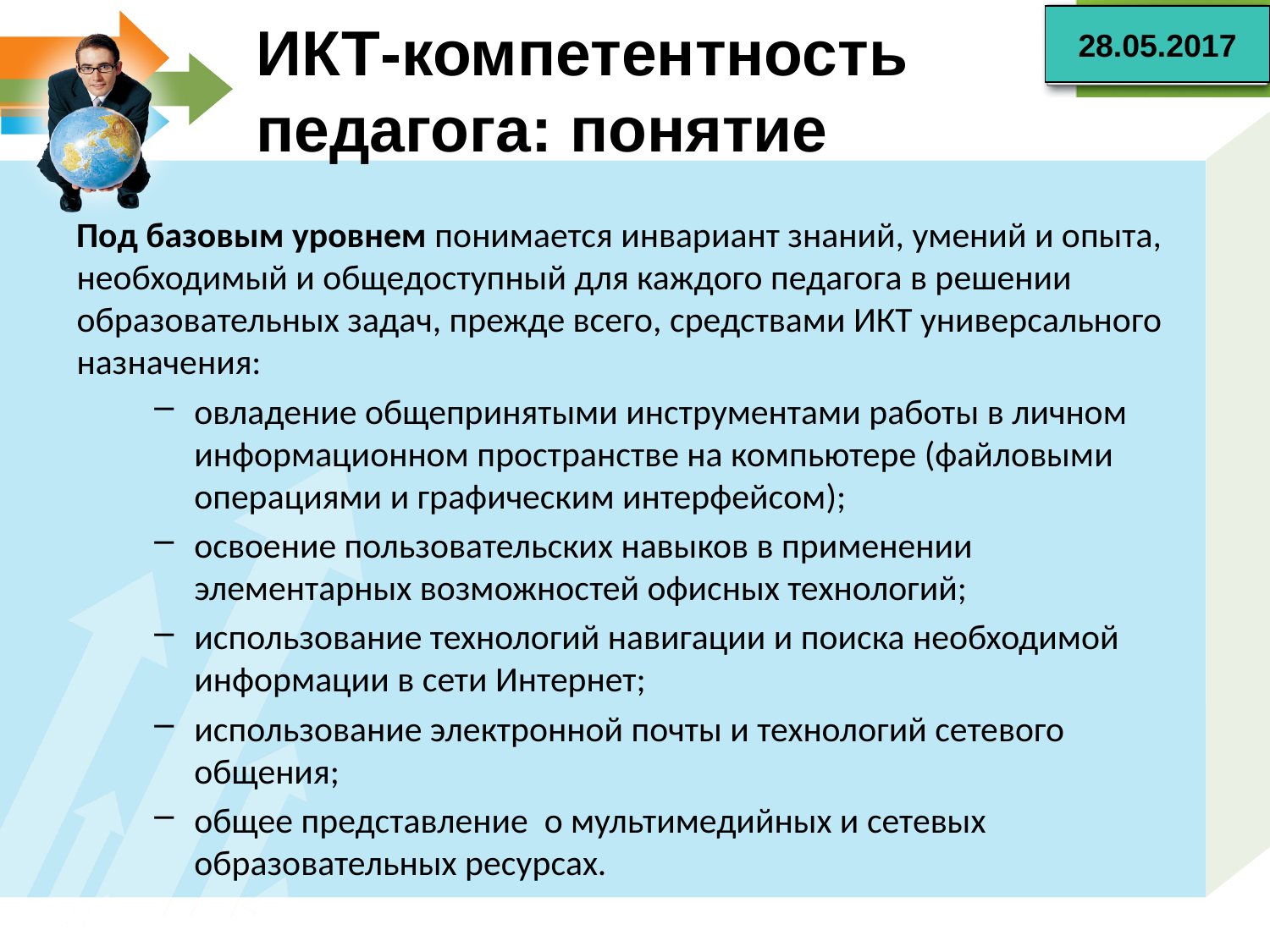

28.05.2017
# ИКТ-компетентность педагога: понятие
Под базовым уровнем понимается инвариант знаний, умений и опыта, необходимый и общедоступный для каждого педагога в решении образовательных задач, прежде всего, средствами ИКТ универсального назначения:
овладение общепринятыми инструментами работы в личном информационном пространстве на компьютере (файловыми операциями и графическим интерфейсом);
освоение пользовательских навыков в применении  элементарных возможностей офисных технологий;
использование технологий навигации и поиска необходимой информации в сети Интернет;
использование электронной почты и технологий сетевого общения;
общее представление  о мультимедийных и сетевых образовательных ресурсах.